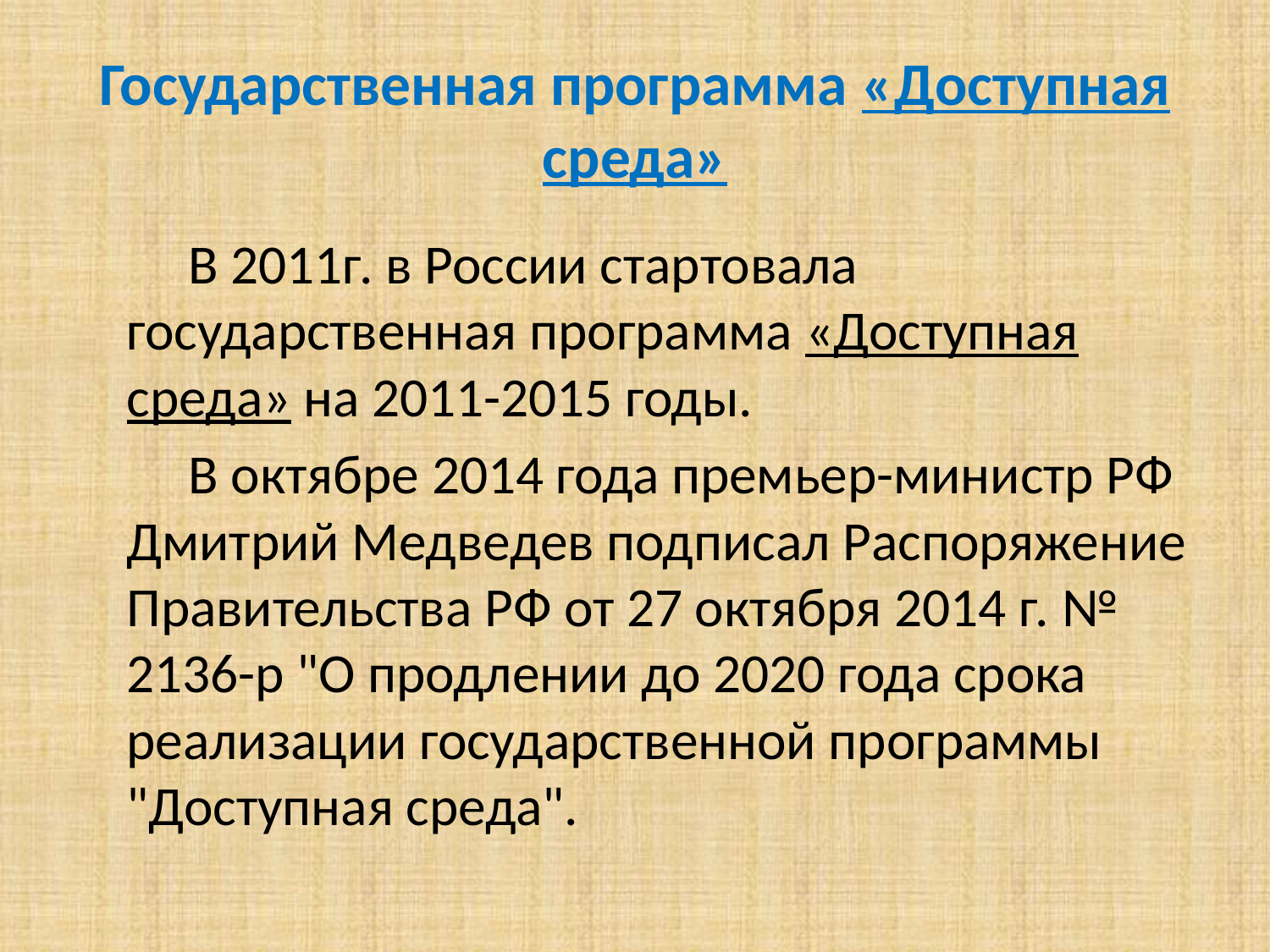

# Государственная программа «Доступная среда»
         В 2011г. в России стартовала государственная программа «Доступная среда» на 2011-2015 годы.
         В октябре 2014 года премьер-министр РФ Дмитрий Медведев подписал Распоряжение Правительства РФ от 27 октября 2014 г. № 2136-р "О продлении до 2020 года срока реализации государственной программы "Доступная среда".